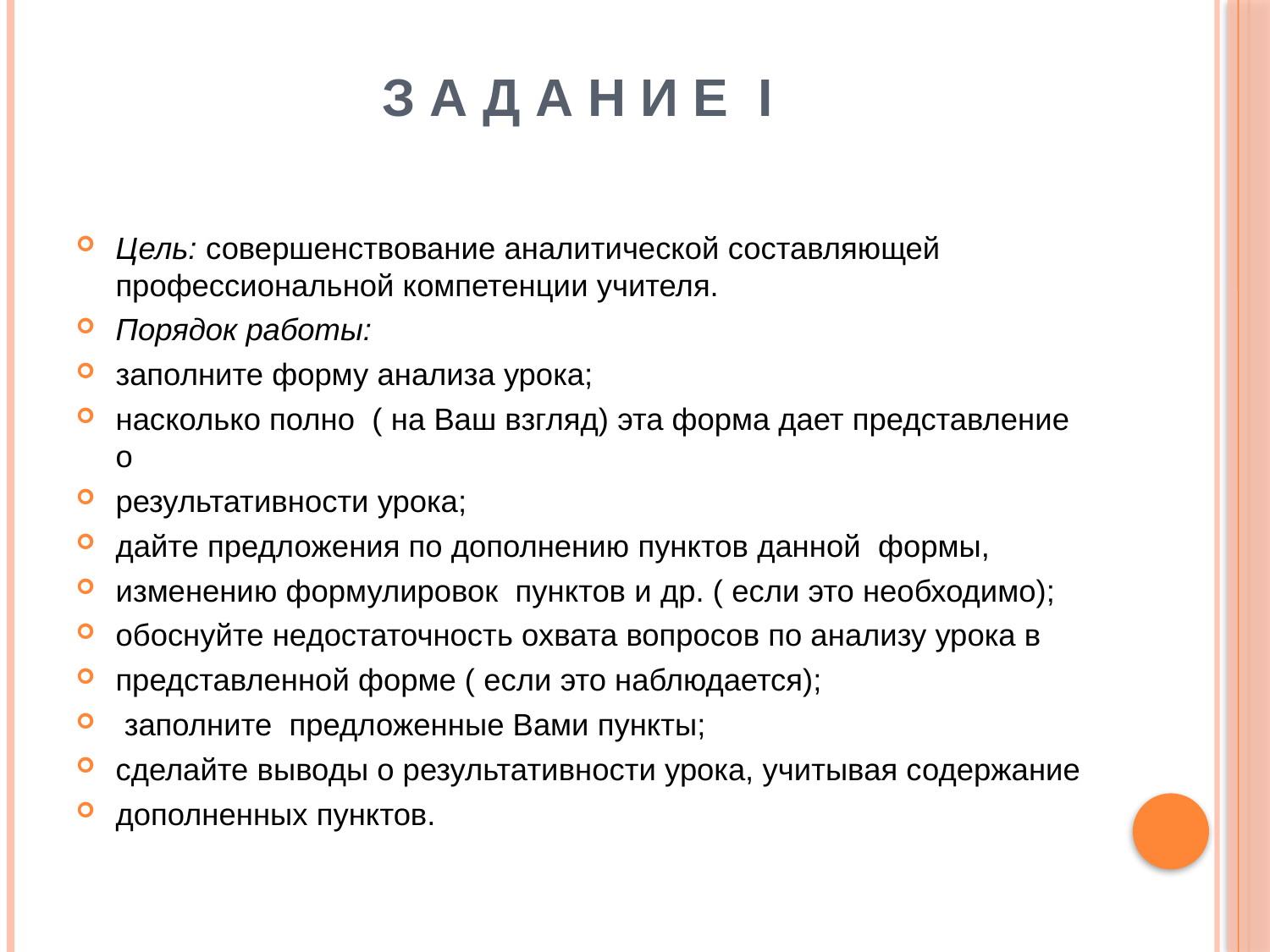

# З а д а н и е  I
Цель: совершенствование аналитической составляющей профессиональной компетенции учителя.
Порядок работы:
заполните форму анализа урока;
насколько полно  ( на Ваш взгляд) эта форма дает представление о
результативности урока;
дайте предложения по дополнению пунктов данной  формы,
изменению формулировок  пунктов и др. ( если это необходимо);
обоснуйте недостаточность охвата вопросов по анализу урока в
представленной форме ( если это наблюдается);
 заполните  предложенные Вами пункты;
сделайте выводы о результативности урока, учитывая содержание
дополненных пунктов.